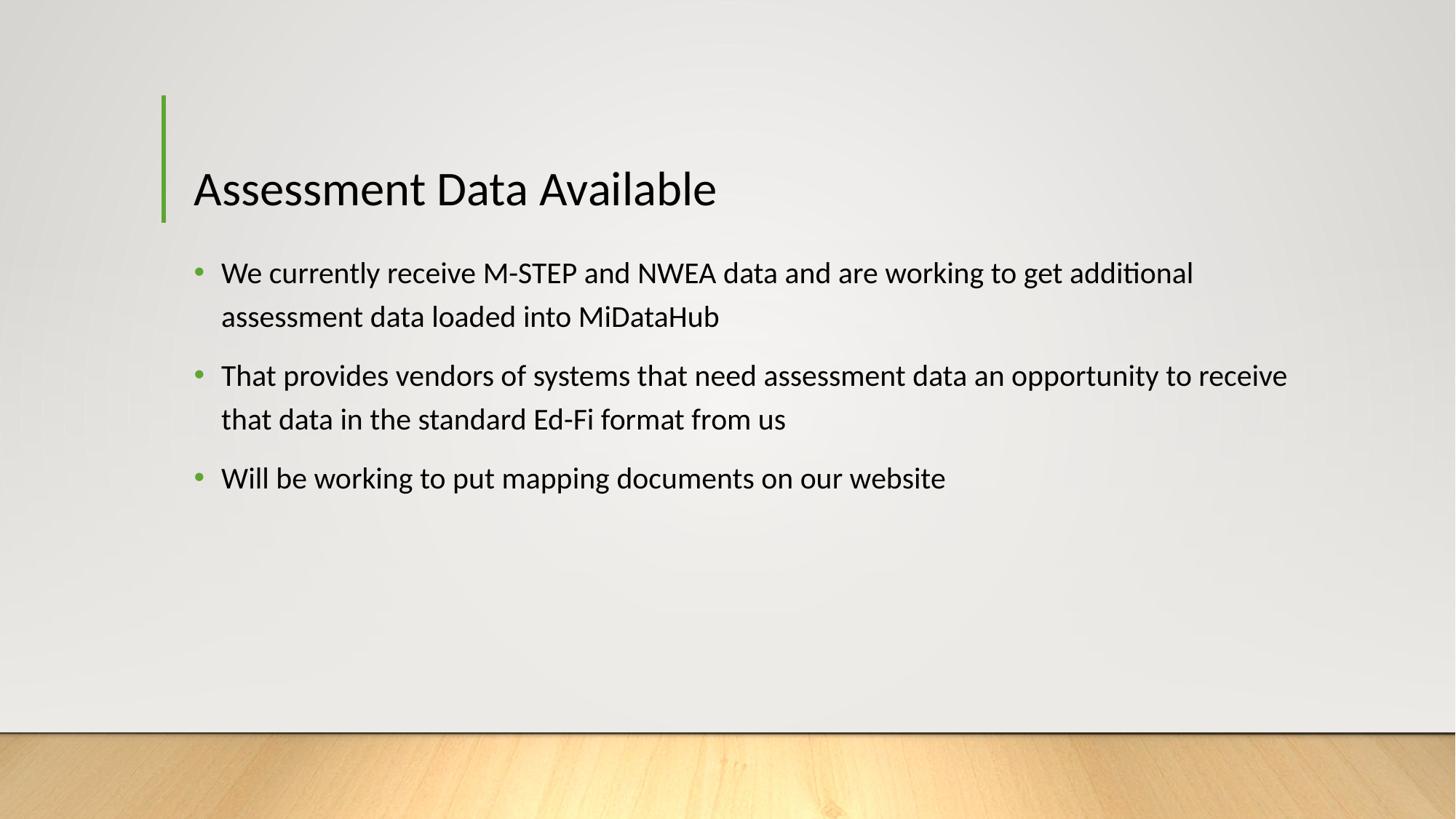

# Assessment Data Available
We currently receive M-STEP and NWEA data and are working to get additional assessment data loaded into MiDataHub
That provides vendors of systems that need assessment data an opportunity to receive that data in the standard Ed-Fi format from us
Will be working to put mapping documents on our website